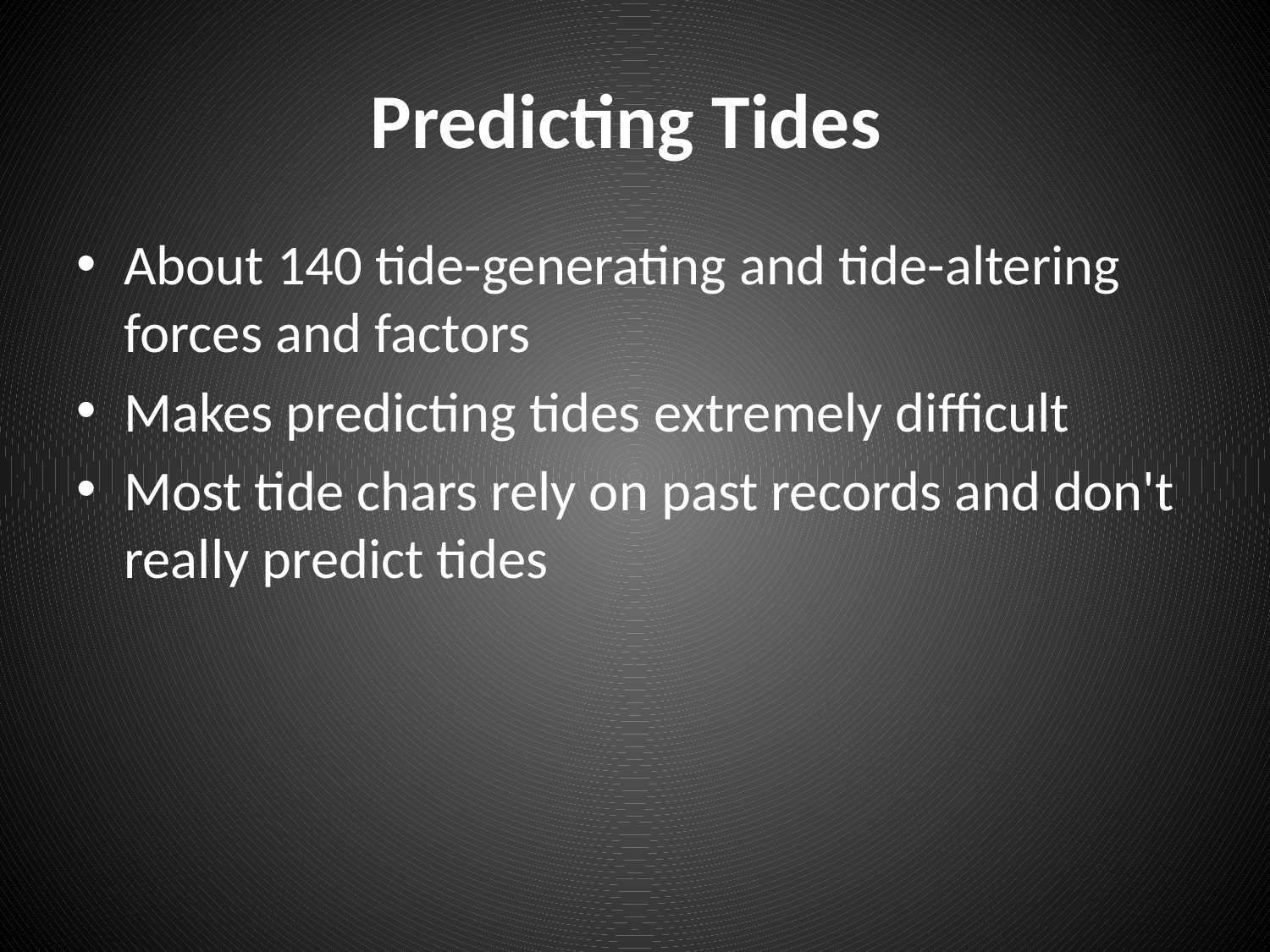

# Predicting Tides
About 140 tide-generating and tide-altering forces and factors
Makes predicting tides extremely difficult
Most tide chars rely on past records and don't really predict tides